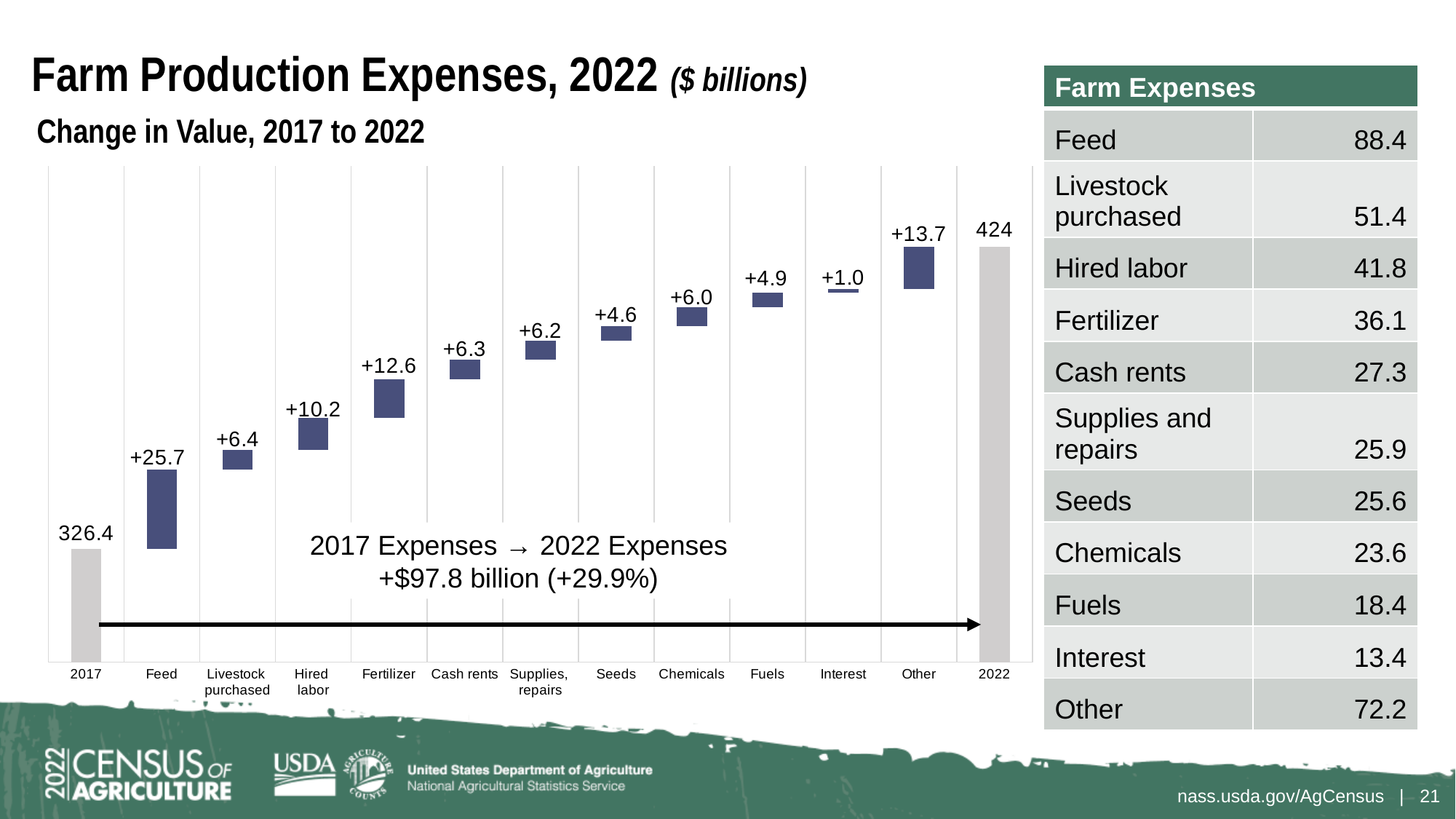

Farm Production Expenses, 2022 ($ billions)

| Farm Expenses |  |
| --- | --- |
| Feed | 88.4 |
| Livestock purchased | 51.4 |
| Hired labor | 41.8 |
| Fertilizer | 36.1 |
| Cash rents | 27.3 |
| Supplies and repairs | 25.9 |
| Seeds | 25.6 |
| Chemicals | 23.6 |
| Fuels | 18.4 |
| Interest | 13.4 |
| Other | 72.2 |
Change in Value, 2017 to 2022

[unsupported chart]

2017 Expenses → 2022 Expenses
+$97.8 billion (+29.9%)